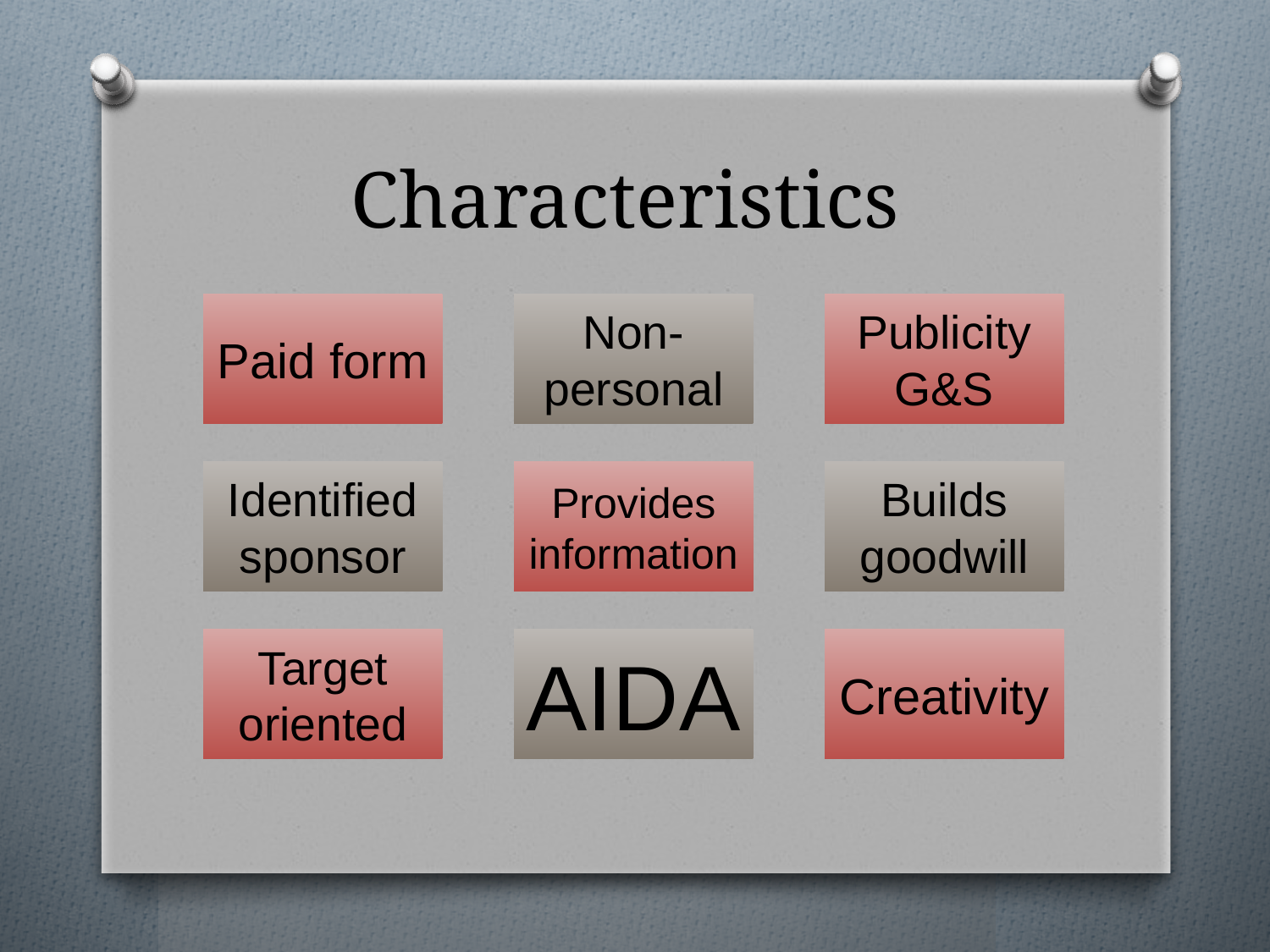

# Characteristics
Paid form
Identified sponsor
Provides information
Builds goodwill
Creativity
Non-personal
Publicity G&S
Target oriented
AIDA